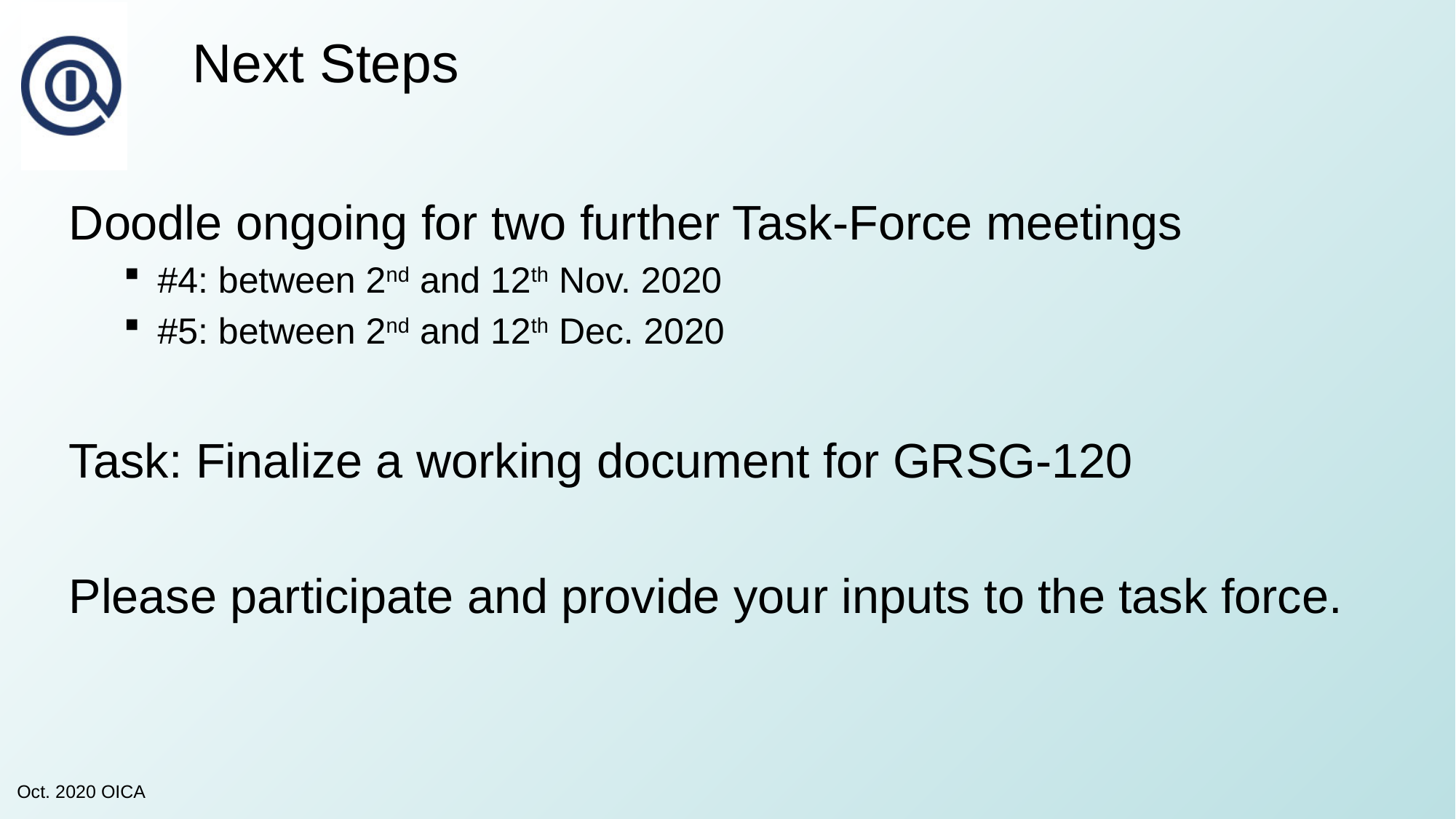

Next Steps
Doodle ongoing for two further Task-Force meetings
#4: between 2nd and 12th Nov. 2020
#5: between 2nd and 12th Dec. 2020

Task: Finalize a working document for GRSG-120

Please participate and provide your inputs to the task force.